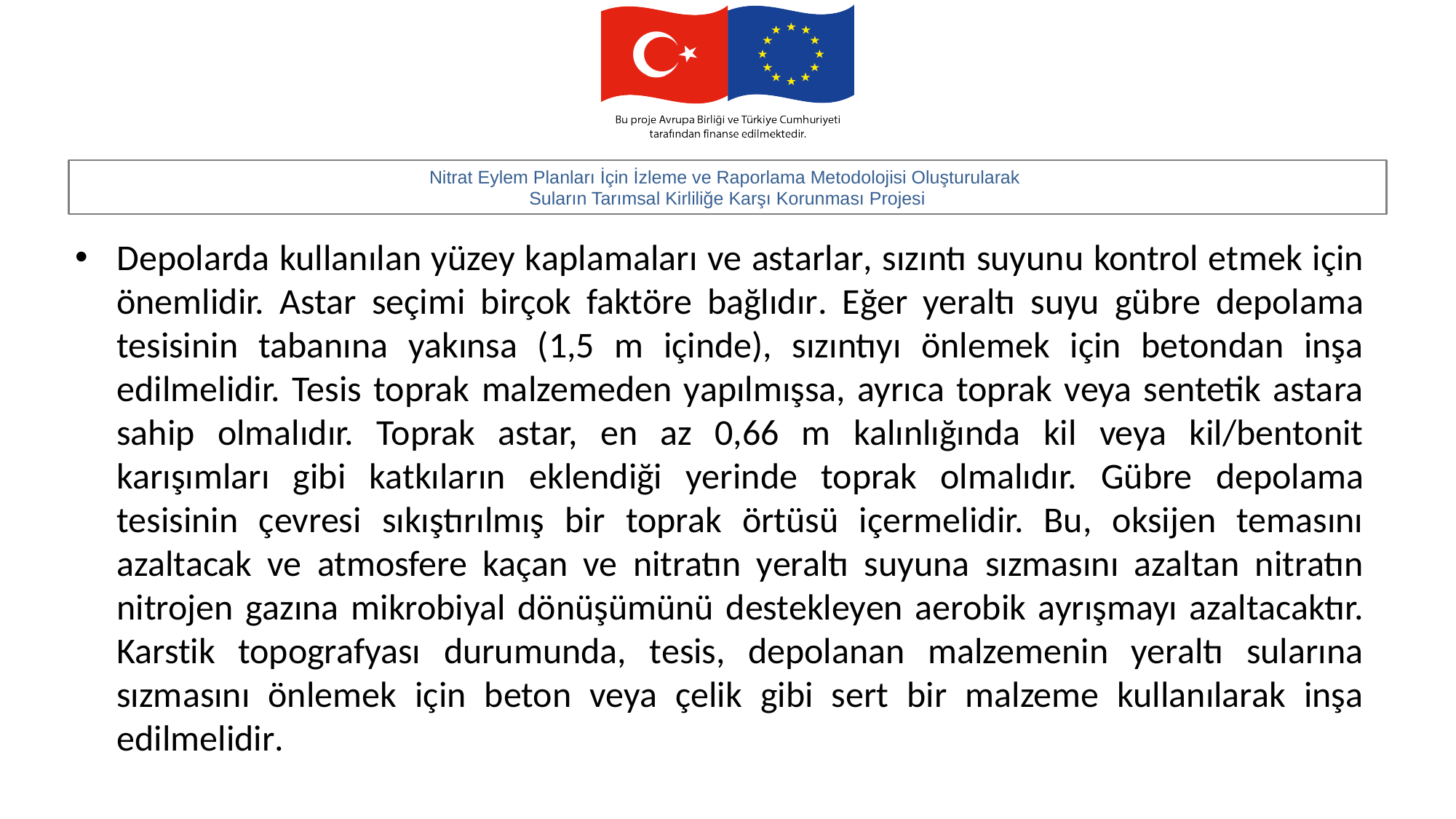

#
Depolarda kullanılan yüzey kaplamaları ve astarlar, sızıntı suyunu kontrol etmek için önemlidir. Astar seçimi birçok faktöre bağlıdır. Eğer yeraltı suyu gübre depolama tesisinin tabanına yakınsa (1,5 m içinde), sızıntıyı önlemek için betondan inşa edilmelidir. Tesis toprak malzemeden yapılmışsa, ayrıca toprak veya sentetik astara sahip olmalıdır. Toprak astar, en az 0,66 m kalınlığında kil veya kil/bentonit karışımları gibi katkıların eklendiği yerinde toprak olmalıdır. Gübre depolama tesisinin çevresi sıkıştırılmış bir toprak örtüsü içermelidir. Bu, oksijen temasını azaltacak ve atmosfere kaçan ve nitratın yeraltı suyuna sızmasını azaltan nitratın nitrojen gazına mikrobiyal dönüşümünü destekleyen aerobik ayrışmayı azaltacaktır. Karstik topografyası durumunda, tesis, depolanan malzemenin yeraltı sularına sızmasını önlemek için beton veya çelik gibi sert bir malzeme kullanılarak inşa edilmelidir.